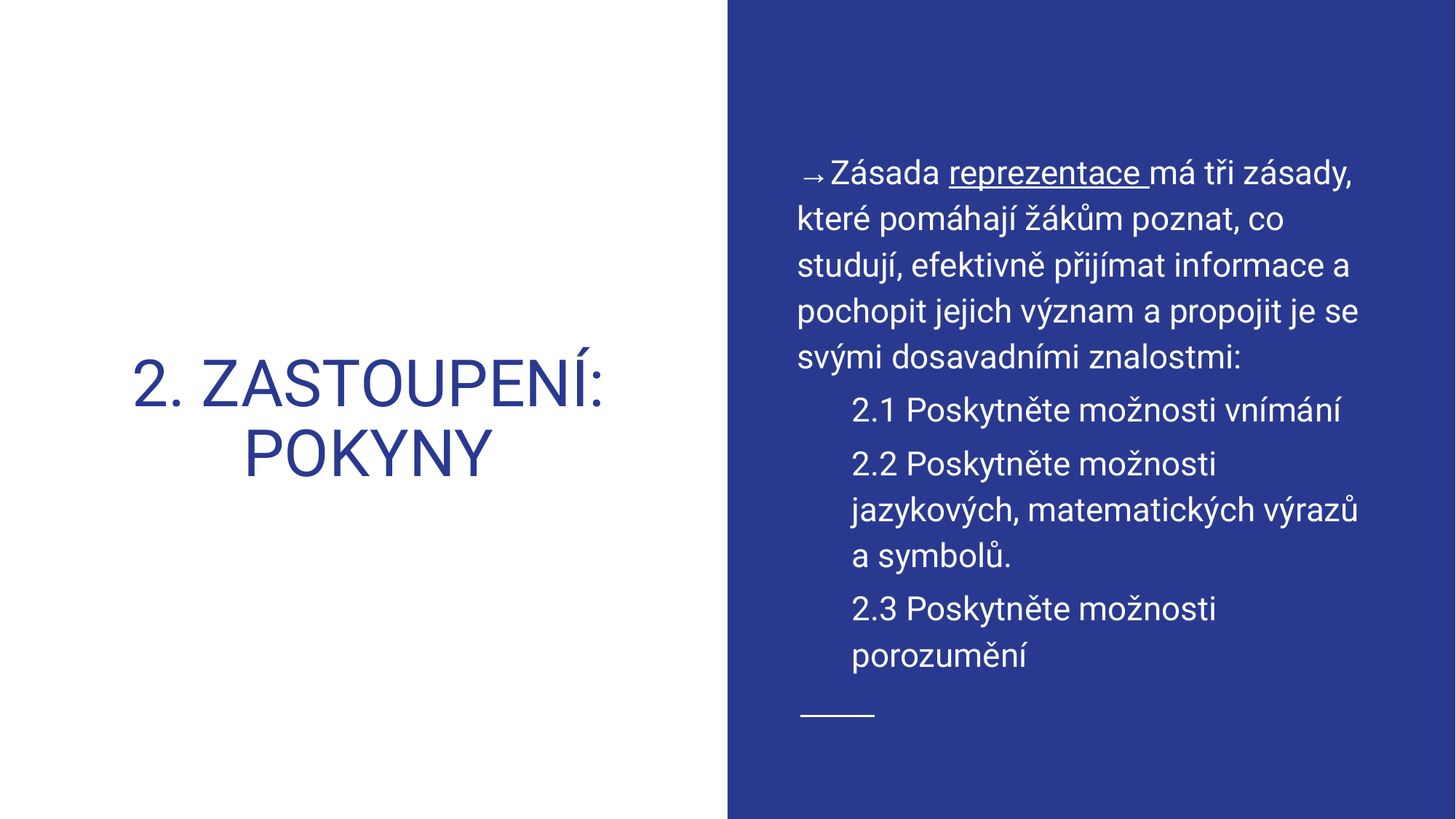

→Zásada reprezentace má tři zásady, které pomáhají žákům poznat, co studují, efektivně přijímat informace a pochopit jejich význam a propojit je se svými dosavadními znalostmi:
2.1 Poskytněte možnosti vnímání
2.2 Poskytněte možnosti jazykových, matematických výrazů a symbolů.
2.3 Poskytněte možnosti porozumění
# 2. ZASTOUPENÍ: POKYNY